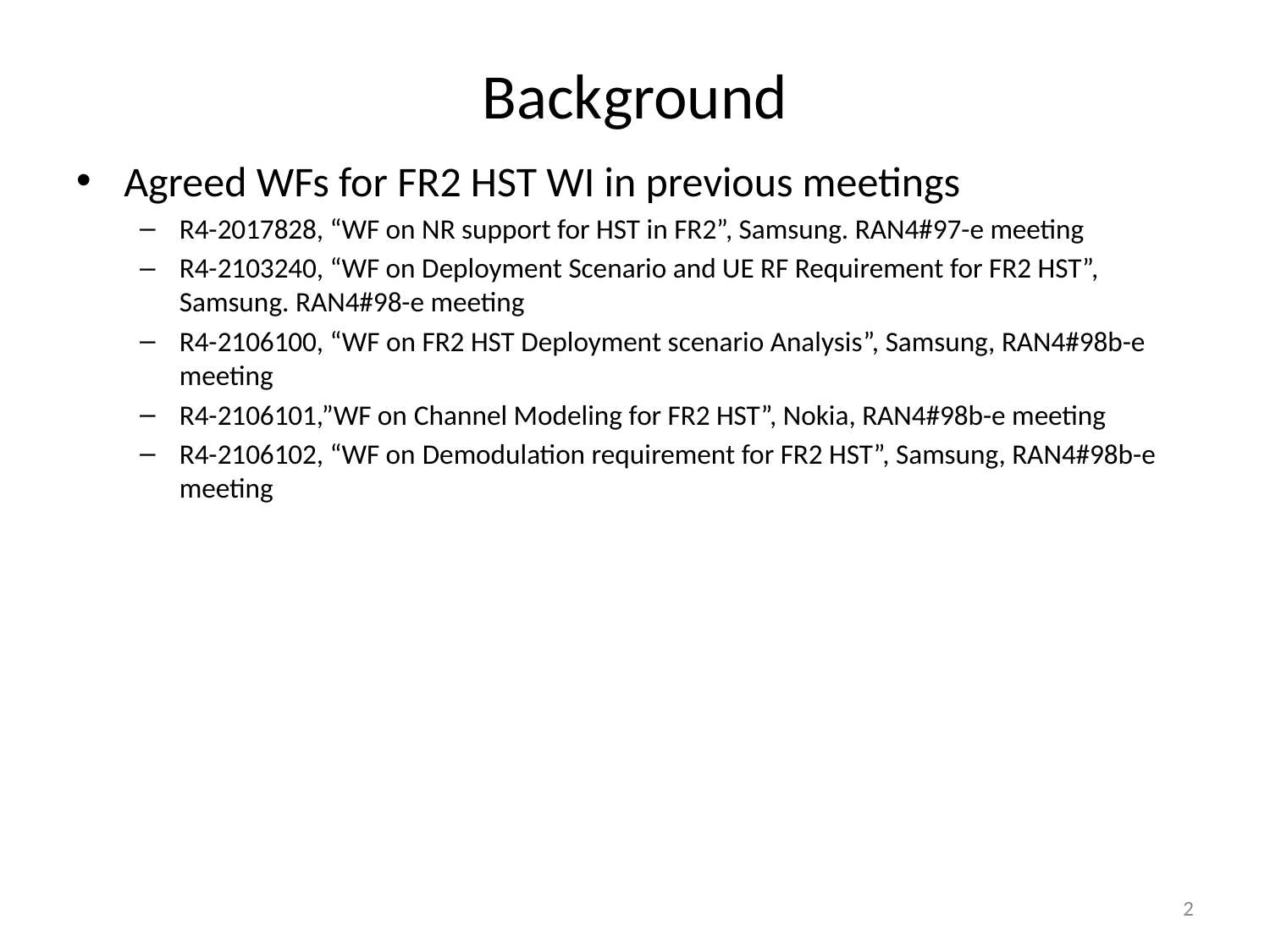

# Background
Agreed WFs for FR2 HST WI in previous meetings
R4-2017828, “WF on NR support for HST in FR2”, Samsung. RAN4#97-e meeting
R4-2103240, “WF on Deployment Scenario and UE RF Requirement for FR2 HST”, Samsung. RAN4#98-e meeting
R4-2106100, “WF on FR2 HST Deployment scenario Analysis”, Samsung, RAN4#98b-e meeting
R4-2106101,”WF on Channel Modeling for FR2 HST”, Nokia, RAN4#98b-e meeting
R4-2106102, “WF on Demodulation requirement for FR2 HST”, Samsung, RAN4#98b-e meeting

2